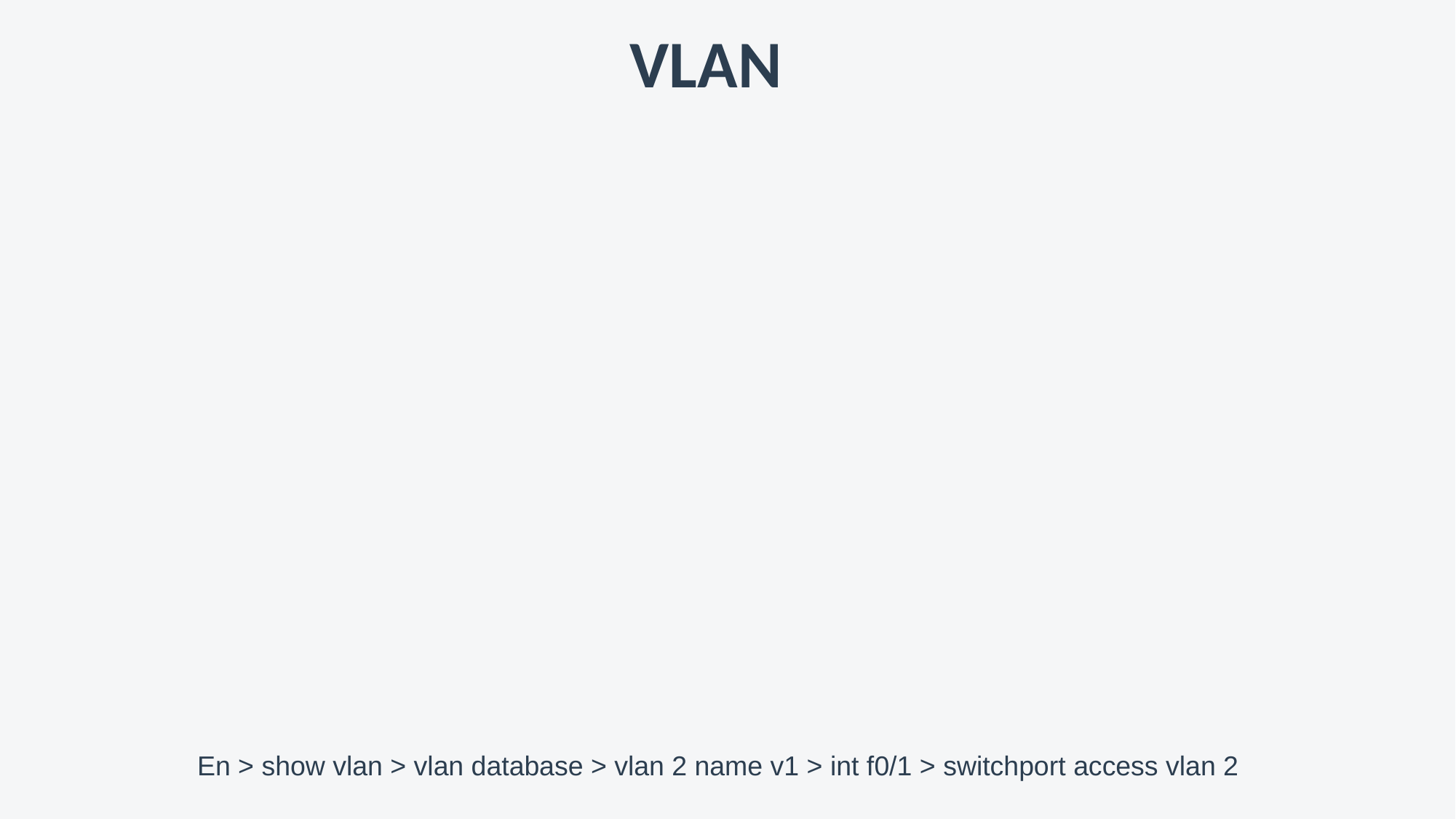

VLAN
En > show vlan > vlan database > vlan 2 name v1 > int f0/1 > switchport access vlan 2